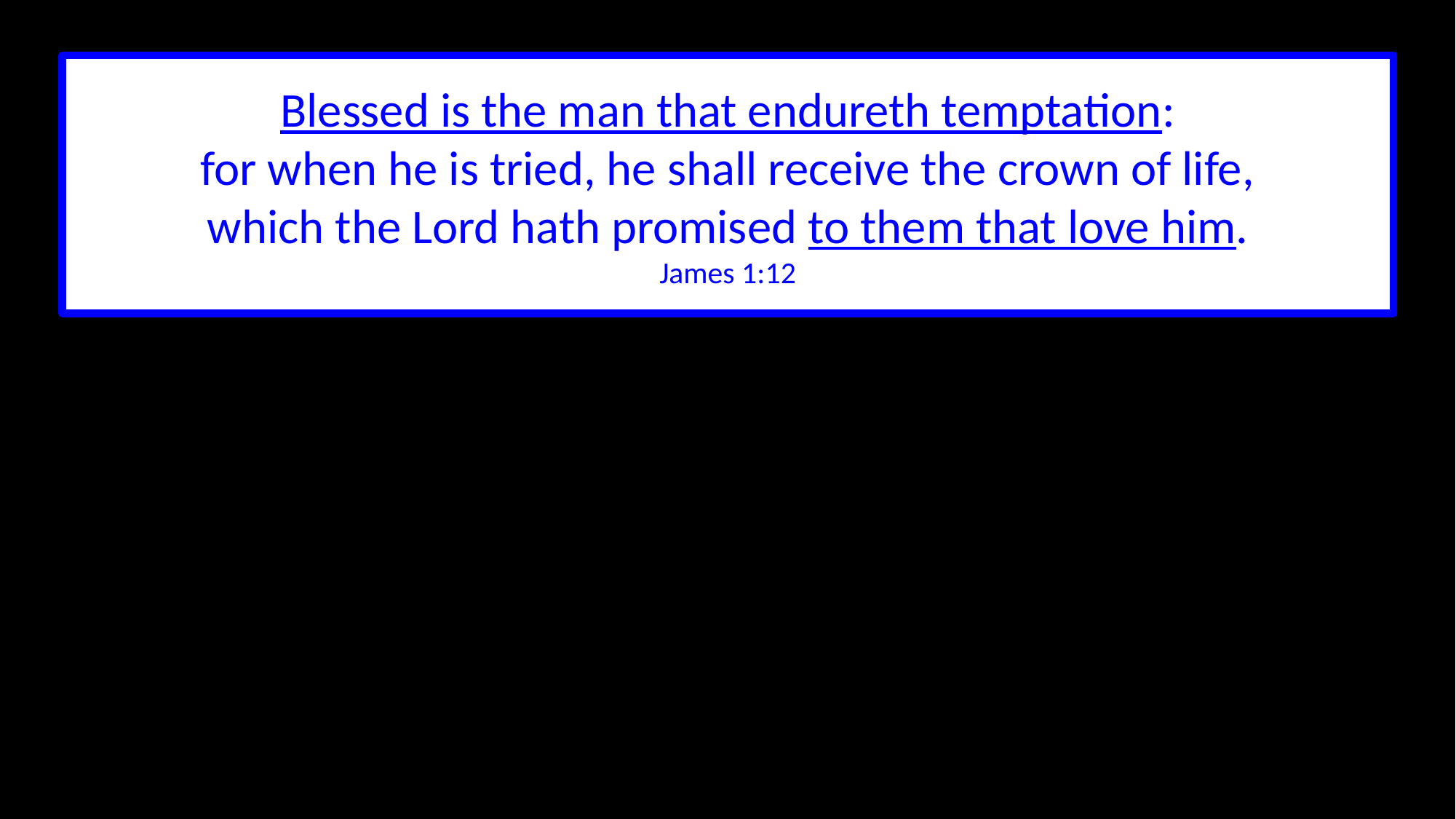

Blessed is the man that endureth temptation:
for when he is tried, he shall receive the crown of life,
which the Lord hath promised to them that love him.
James 1:12